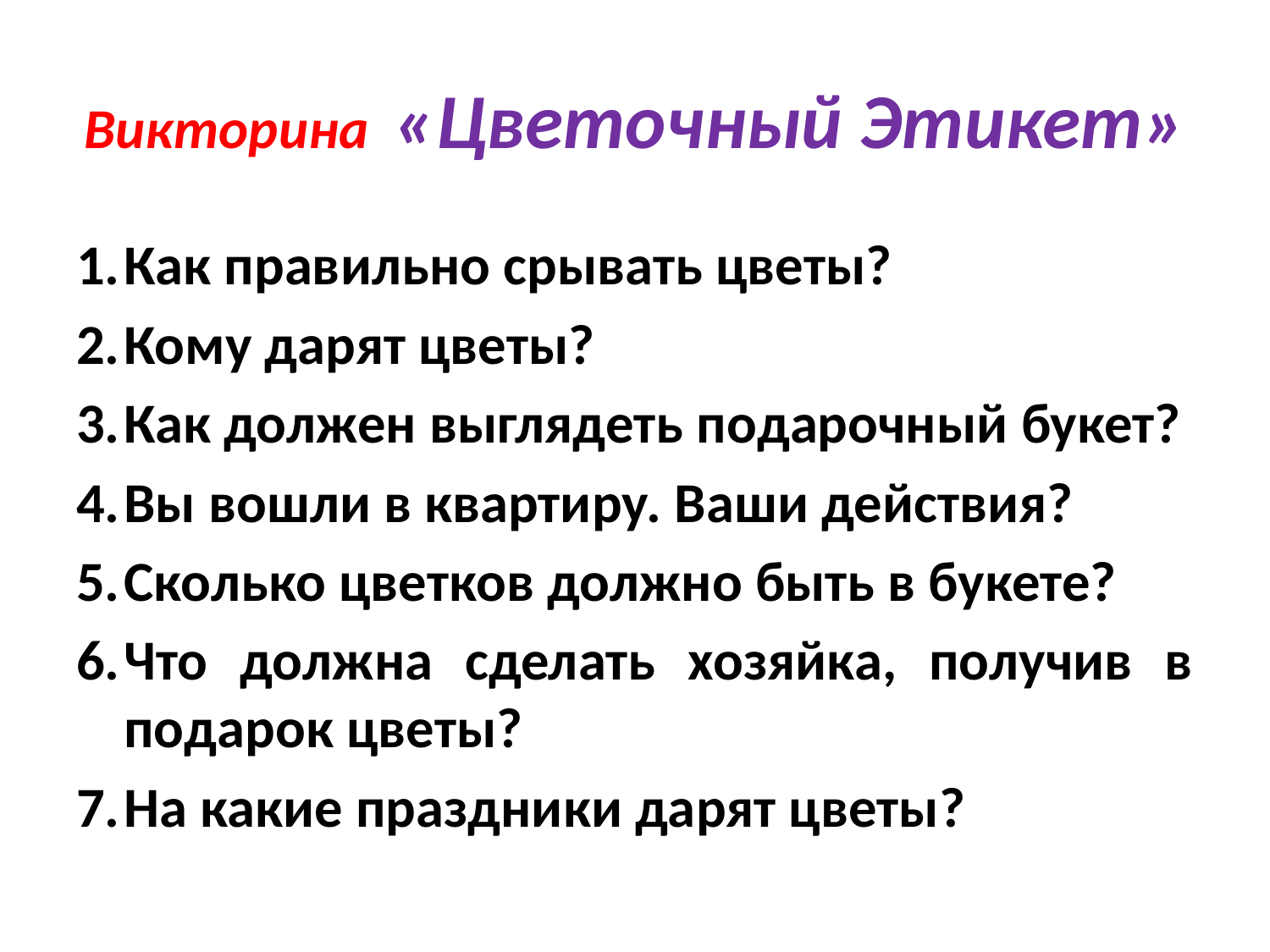

# Викторина  «Цветочный Этикет»
Как правильно срывать цветы?
Кому дарят цветы?
Как должен выглядеть подарочный букет?
Вы вошли в квартиру. Ваши действия?
Сколько цветков должно быть в букете?
Что должна сделать хозяйка, получив в подарок цветы?
На какие праздники дарят цветы?